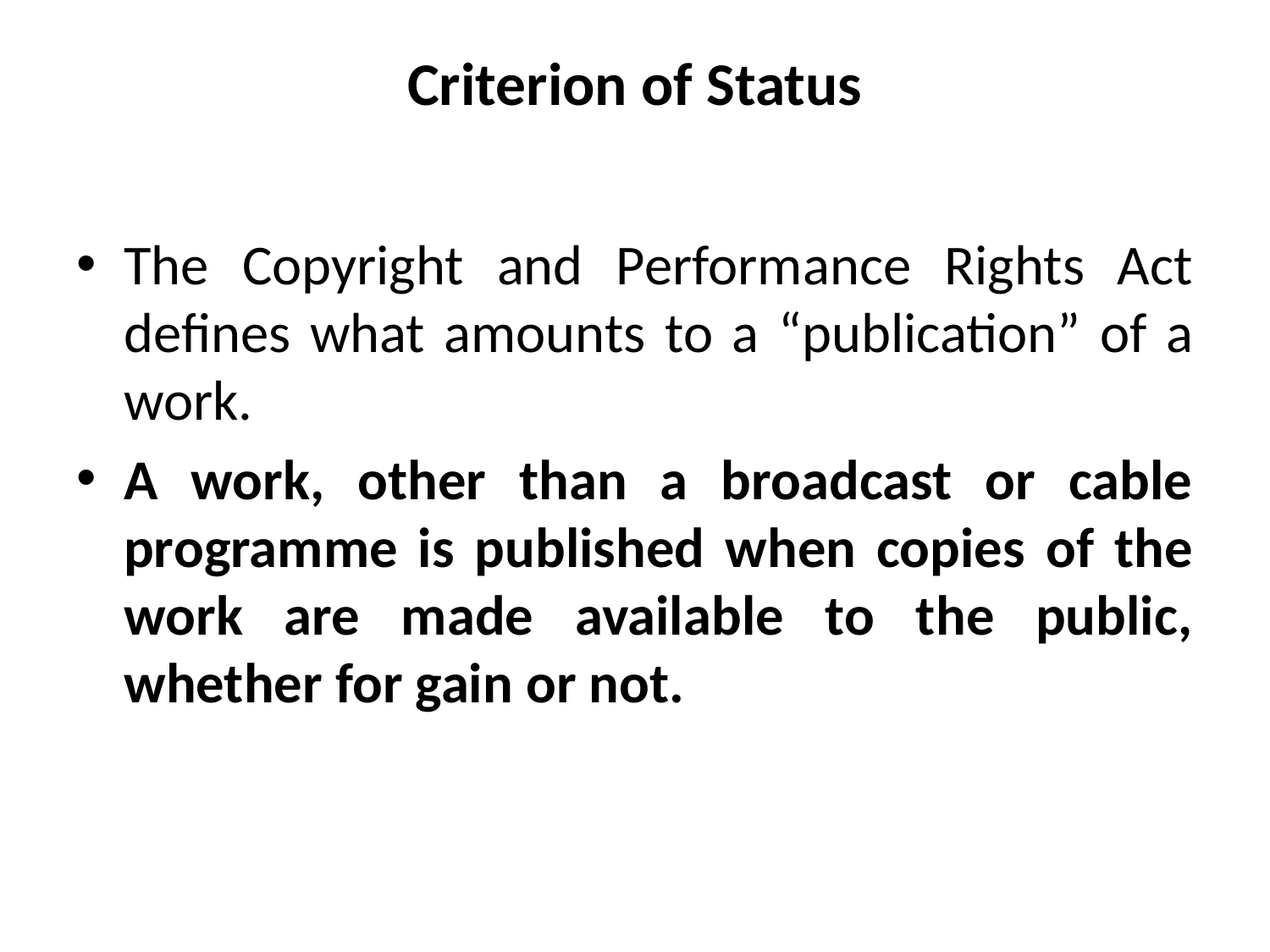

# Criterion of Status
The Copyright and Performance Rights Act defines what amounts to a “publication” of a work.
A work, other than a broadcast or cable programme is published when copies of the work are made available to the public, whether for gain or not.